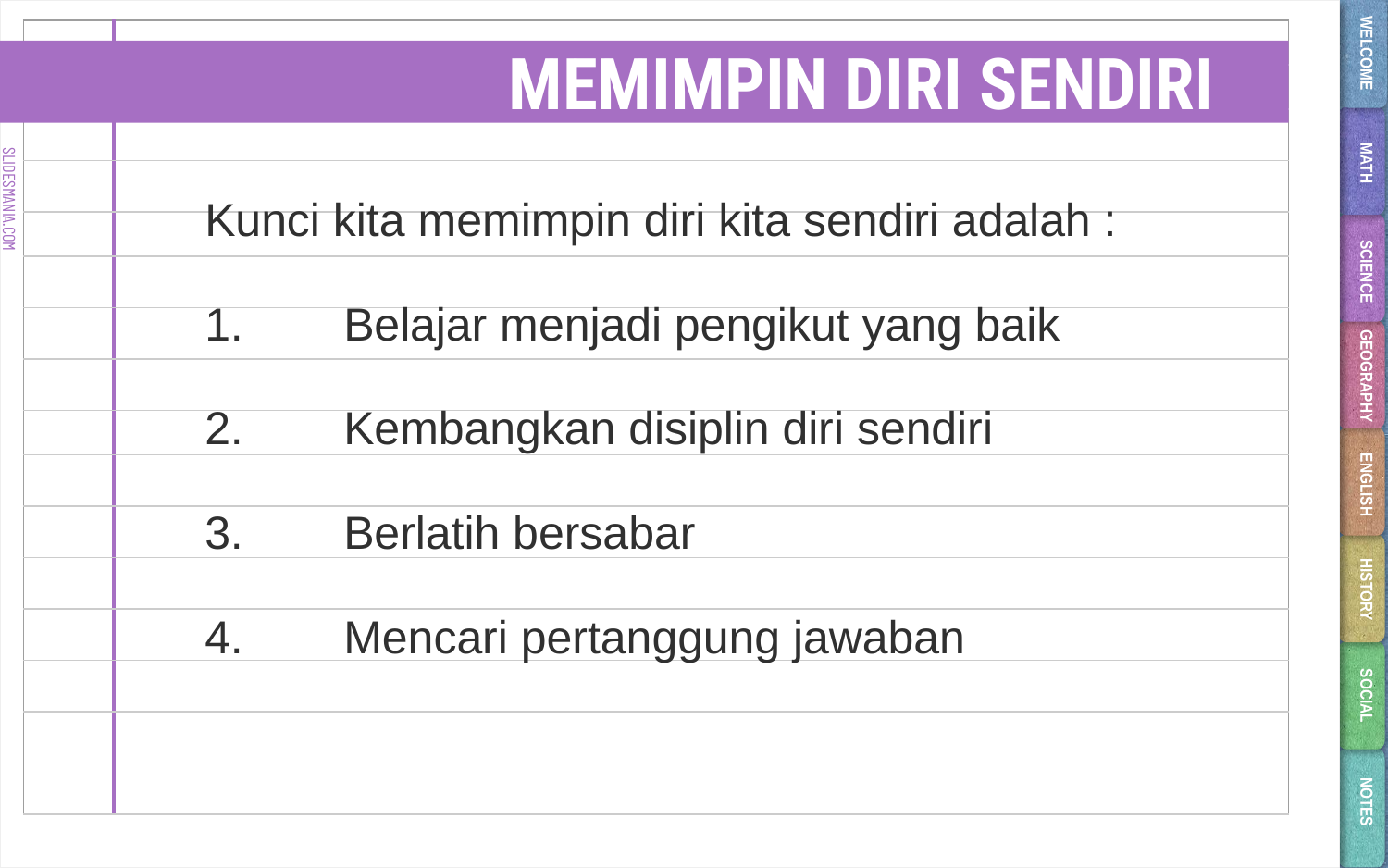

WELCOME
# MEMIMPIN DIRI SENDIRI
MATH
Kunci kita memimpin diri kita sendiri adalah :
1.	Belajar menjadi pengikut yang baik
2.	Kembangkan disiplin diri sendiri
3.	Berlatih bersabar
4.	Mencari pertanggung jawaban

SCIENCE
GEOGRAPHY
ENGLISH
HISTORY
SOCIAL
NOTES